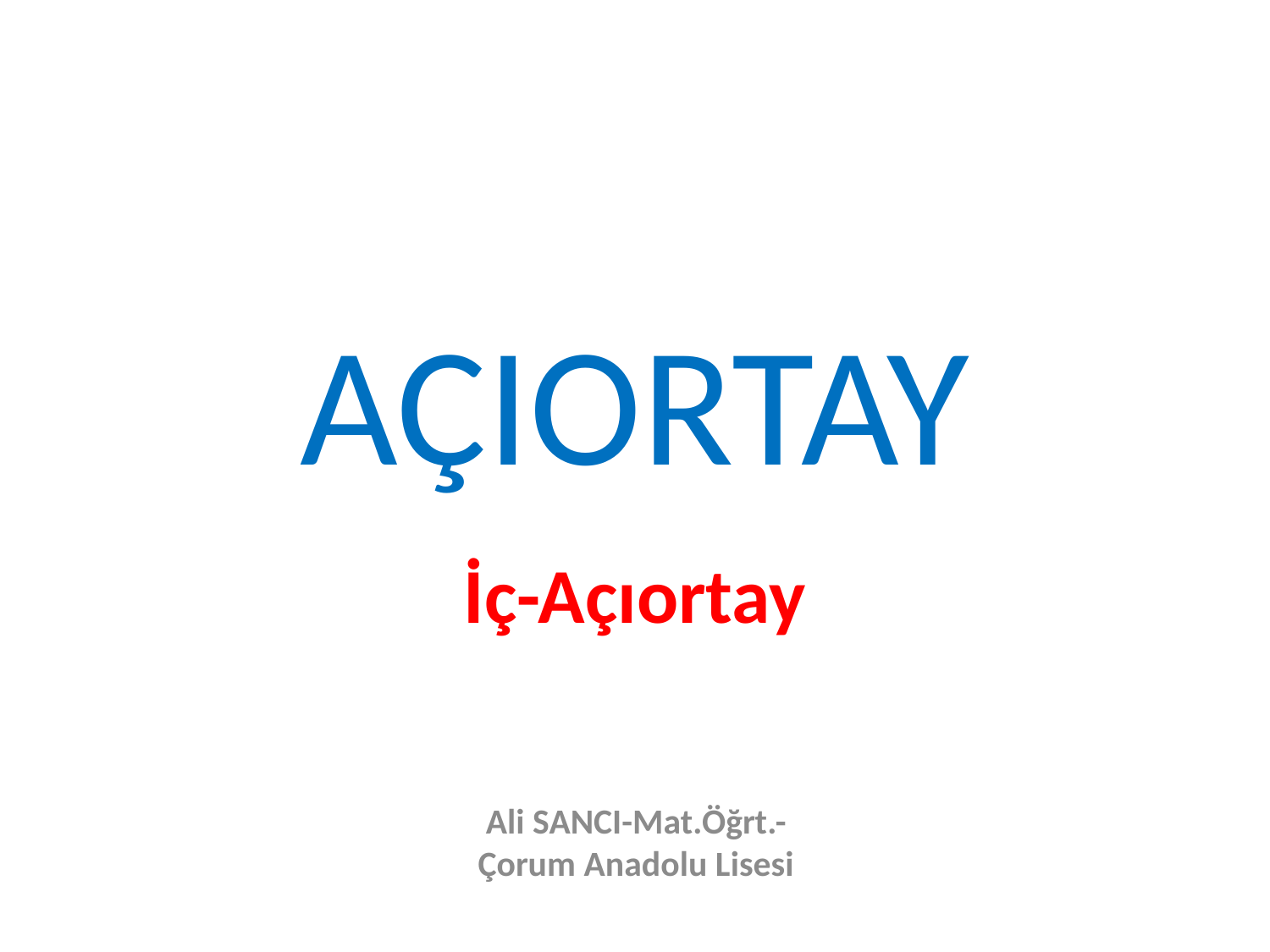

# AÇIORTAY
İç-Açıortay
Ali SANCI-Mat.Öğrt.-Çorum Anadolu Lisesi